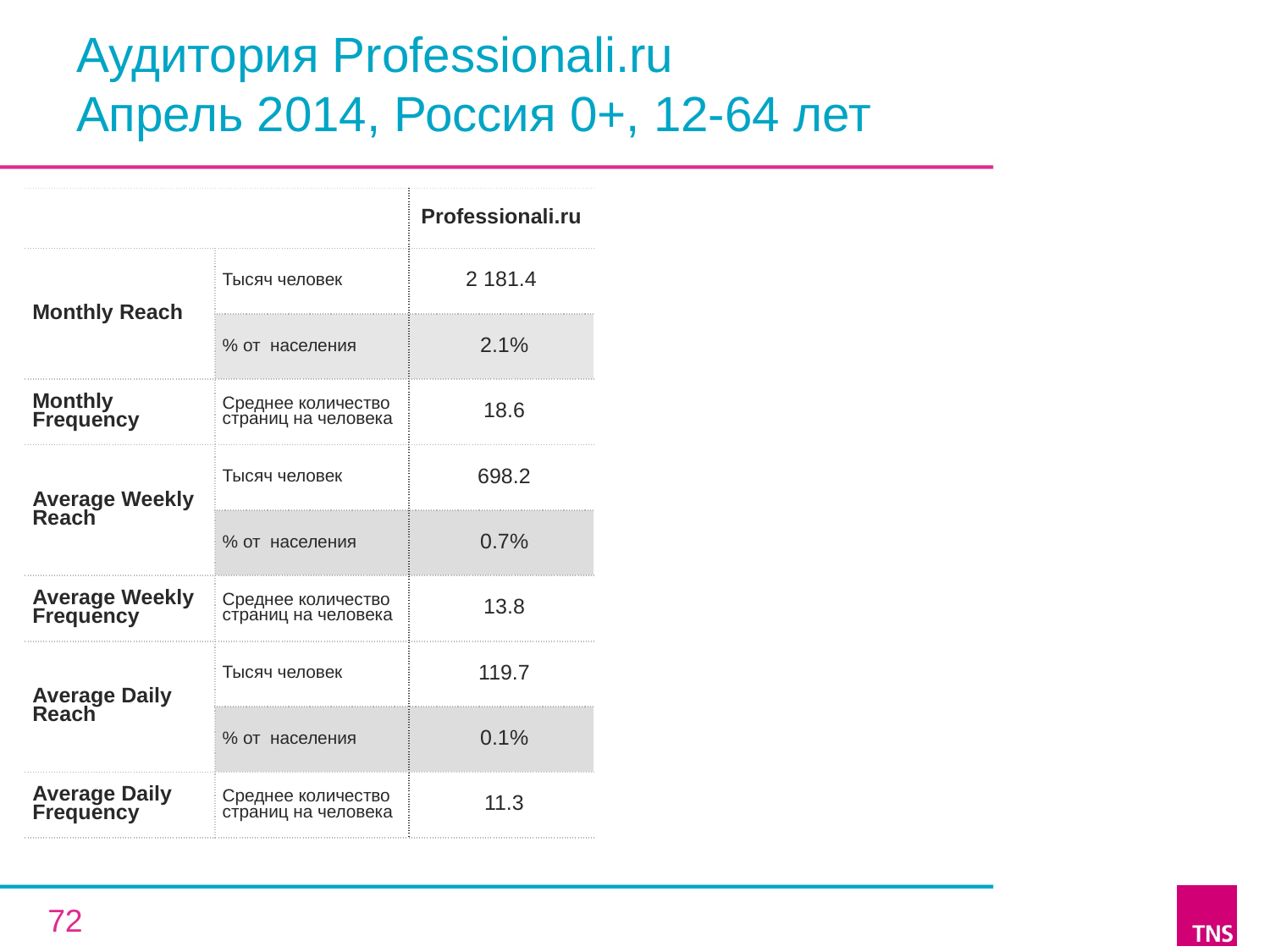

# Аудитория Professionali.ru Апрель 2014, Россия 0+, 12-64 лет
|  |  | Professionali.ru |
| --- | --- | --- |
| Monthly Reach | Тысяч человек | 2 181.4 |
|  | % от населения | 2.1% |
| Monthly Frequency | Среднее количество страниц на человека | 18.6 |
| Average Weekly Reach | Тысяч человек | 698.2 |
|  | % от населения | 0.7% |
| Average Weekly Frequency | Среднее количество страниц на человека | 13.8 |
| Average Daily Reach | Тысяч человек | 119.7 |
|  | % от населения | 0.1% |
| Average Daily Frequency | Среднее количество страниц на человека | 11.3 |

72